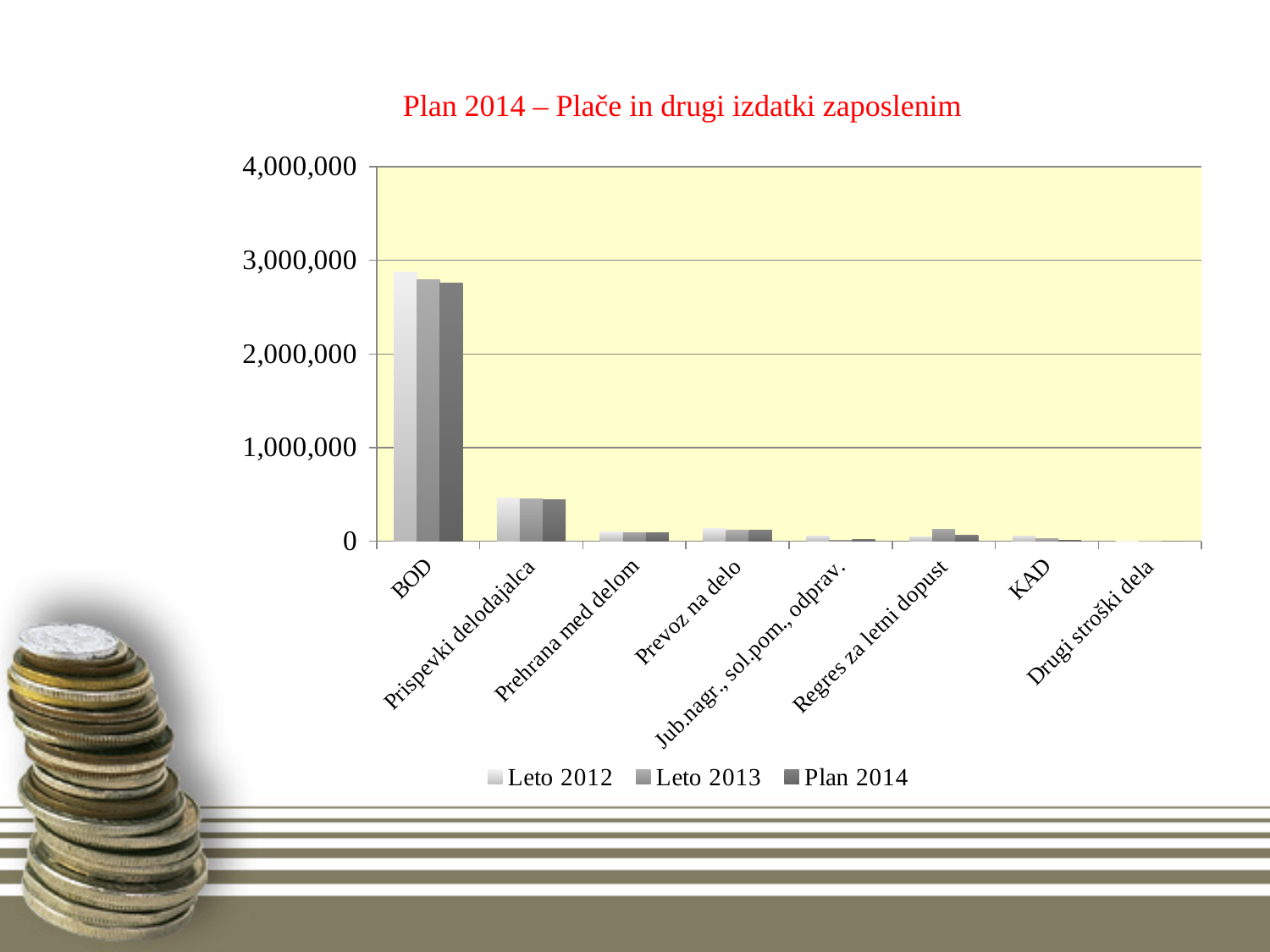

# Plan 2014 – Plače in drugi izdatki zaposlenim

### Chart

| Category | Leto 2012 | Leto 2013 | Plan 2014 |
|---|---|---|---|
| BOD | 2872754.0 | 2794717.0 | 2757500.0 |
| Prispevki delodajalca | 466739.0 | 448934.0 | 443500.0 |
| Prehrana med delom | 99785.0 | 95443.0 | 93000.0 |
| Prevoz na delo | 136689.0 | 116579.0 | 115000.0 |
| Jub.nagr., sol.pom., odprav. | 55089.0 | 10835.0 | 15100.0 |
| Regres za letni dopust | 46743.0 | 126512.0 | 64000.0 |
| KAD | 56120.0 | 29460.0 | 12500.0 |
| Drugi stroški dela | 2042.0 | 1018.0 | 500.0 |